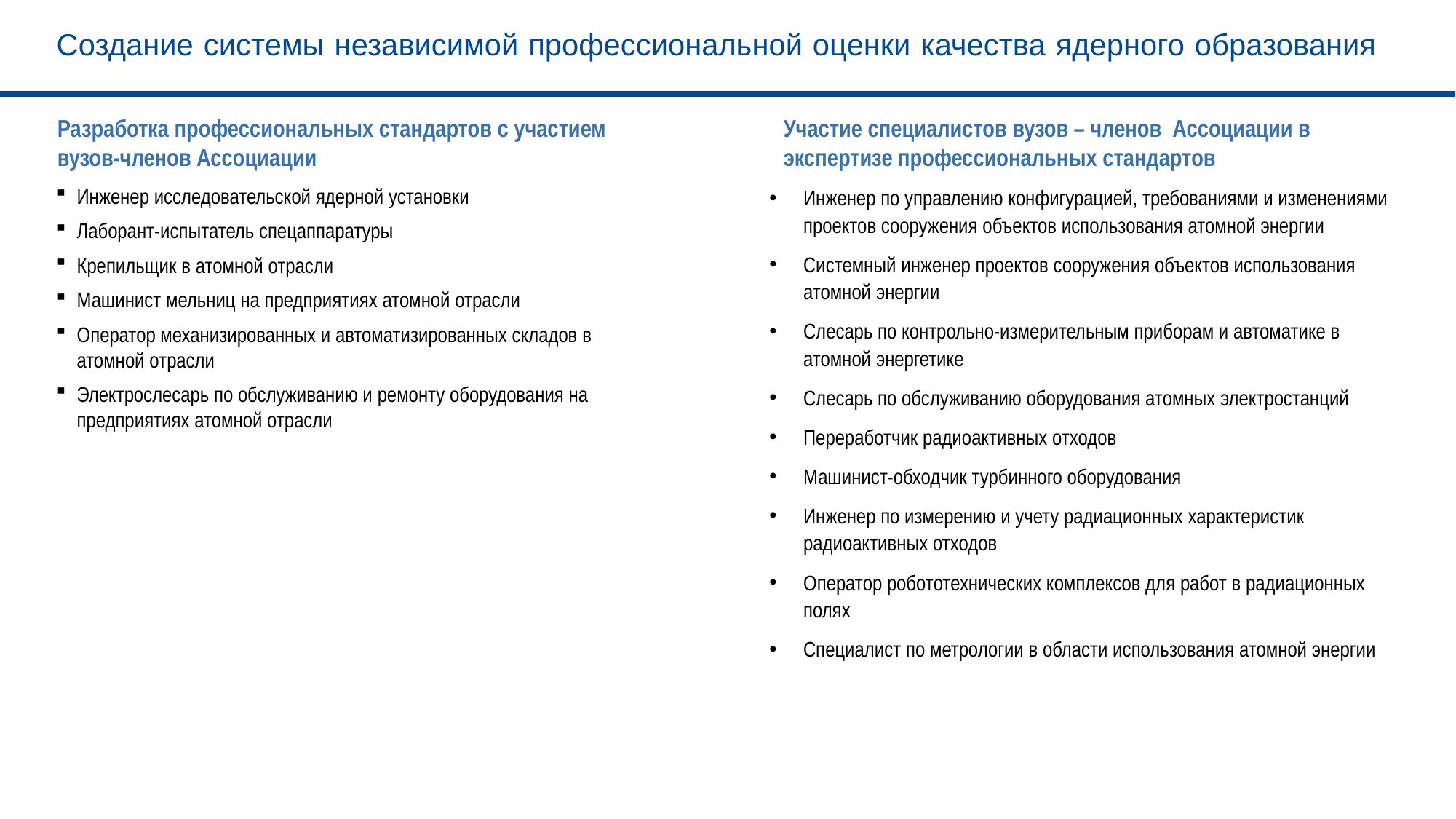

Создание системы независимой профессиональной оценки качества ядерного образования
Участие специалистов вузов – членов  Ассоциации в экспертизе профессиональных стандартов
Разработка профессиональных стандартов с участием вузов-членов Ассоциации
Инженер по управлению конфигурацией, требованиями и изменениями проектов сооружения объектов использования атомной энергии
Системный инженер проектов сооружения объектов использования атомной энергии
Слесарь по контрольно-измерительным приборам и автоматике в атомной энергетике
Слесарь по обслуживанию оборудования атомных электростанций
Переработчик радиоактивных отходов
Машинист-обходчик турбинного оборудования
Инженер по измерению и учету радиационных характеристик радиоактивных отходов
Оператор робототехнических комплексов для работ в радиационных полях
Специалист по метрологии в области использования атомной энергии
Инженер исследовательской ядерной установки
Лаборант-испытатель спецаппаратуры
Крепильщик в атомной отрасли
Машинист мельниц на предприятиях атомной отрасли
Оператор механизированных и автоматизированных складов в атомной отрасли
Электрослесарь по обслуживанию и ремонту оборудования на предприятиях атомной отрасли